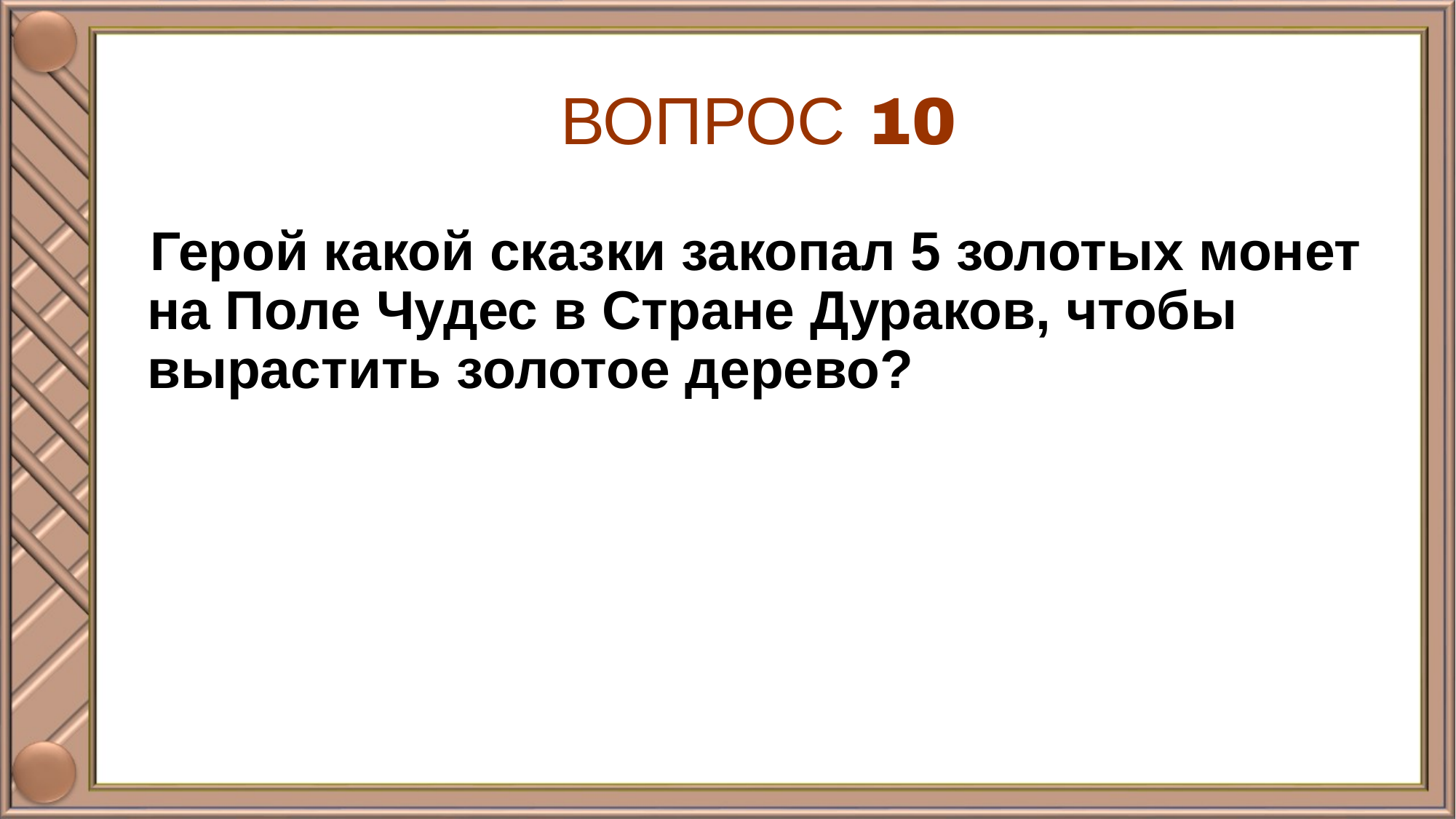

# ВОПРОС 10
  Герой какой сказки закопал 5 золотых монет на Поле Чудес в Стране Дураков, чтобы вырастить золотое дерево?